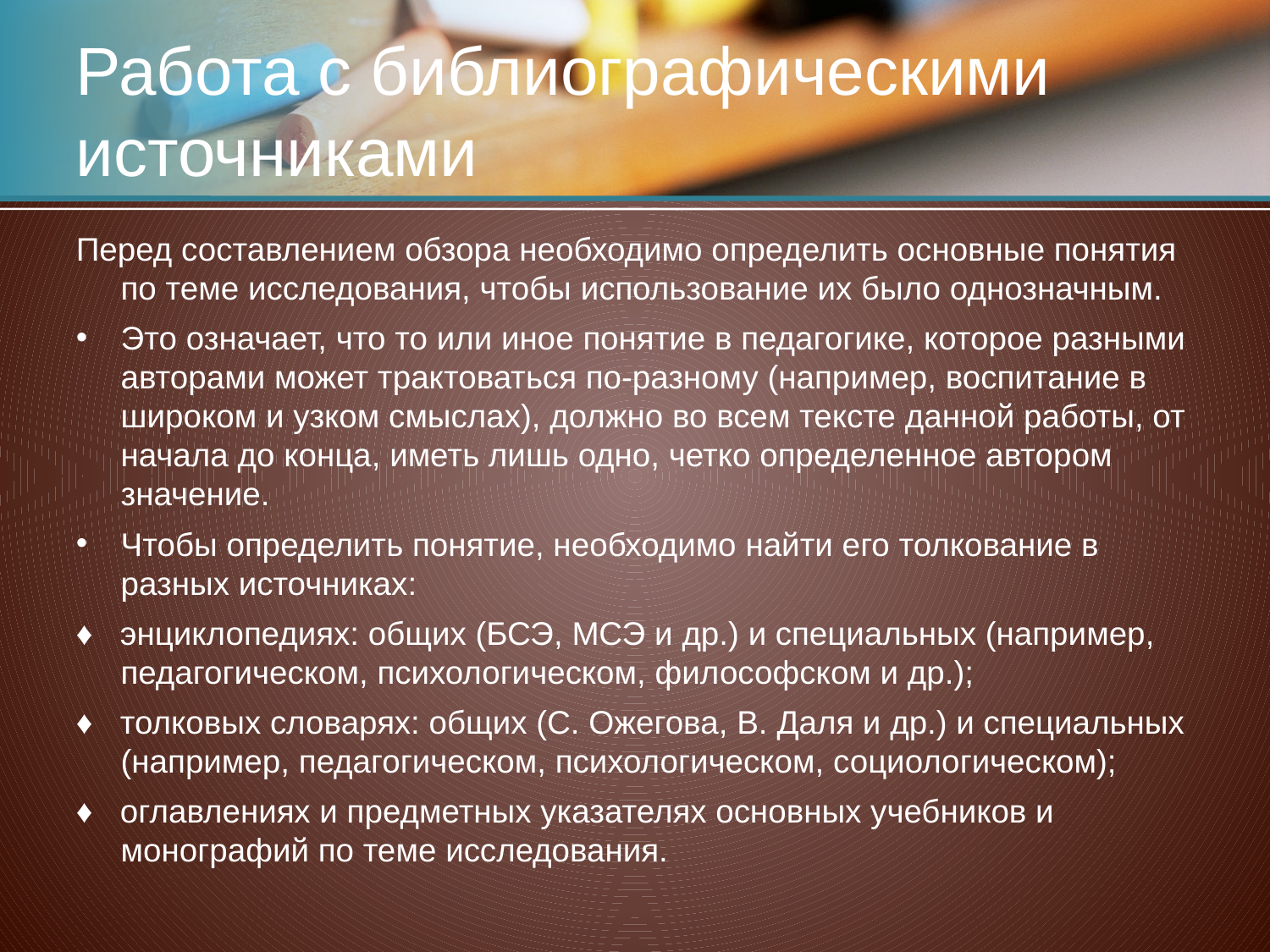

# Работа с библиографическими источниками
Перед составлением обзора необходимо определить основные понятия по теме исследования, чтобы использование их было однозначным.
Это означает, что то или иное понятие в педагогике, которое разными авторами может трактоваться по-разному (например, воспитание в широком и узком смыслах), должно во всем тексте данной работы, от начала до конца, иметь лишь одно, четко определенное автором значение.
Чтобы определить понятие, необходимо найти его толкование в разных источниках:
♦   энциклопедиях: общих (БСЭ, МСЭ и др.) и специальных (напри­мер, педагогическом, психологическом, философском и др.);
♦   толковых словарях: общих (С. Ожегова, В. Даля и др.) и специальных (например, педагогическом, психологическом, социологическом);
♦   оглавлениях и предметных указателях основных учебников и монографий по теме исследования.